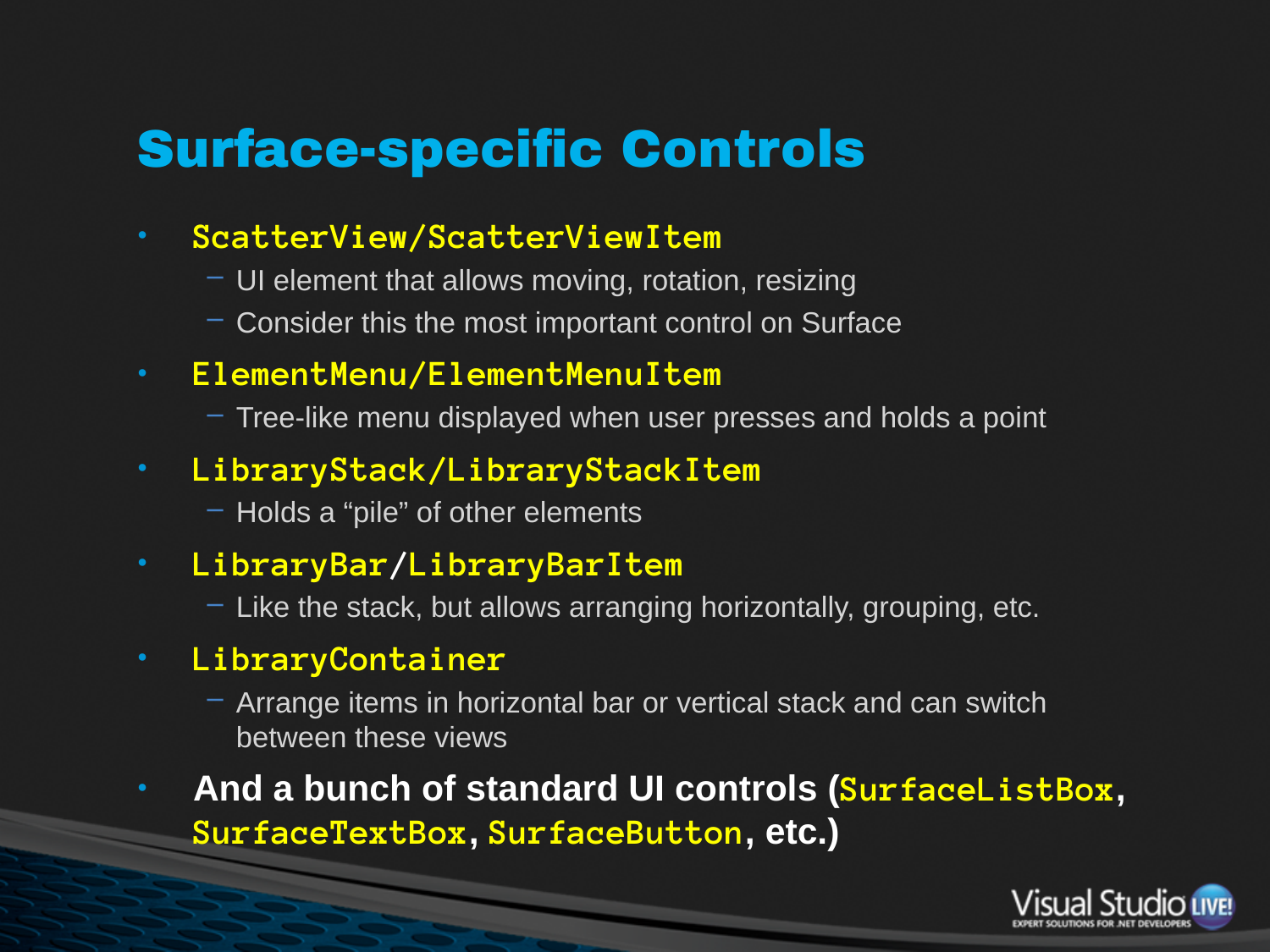

# Surface-specific Controls
ScatterView/ScatterViewItem
UI element that allows moving, rotation, resizing
Consider this the most important control on Surface
ElementMenu/ElementMenuItem
Tree-like menu displayed when user presses and holds a point
LibraryStack/LibraryStackItem
Holds a “pile” of other elements
LibraryBar/LibraryBarItem
Like the stack, but allows arranging horizontally, grouping, etc.
LibraryContainer
Arrange items in horizontal bar or vertical stack and can switch between these views
And a bunch of standard UI controls (SurfaceListBox, SurfaceTextBox, SurfaceButton, etc.)